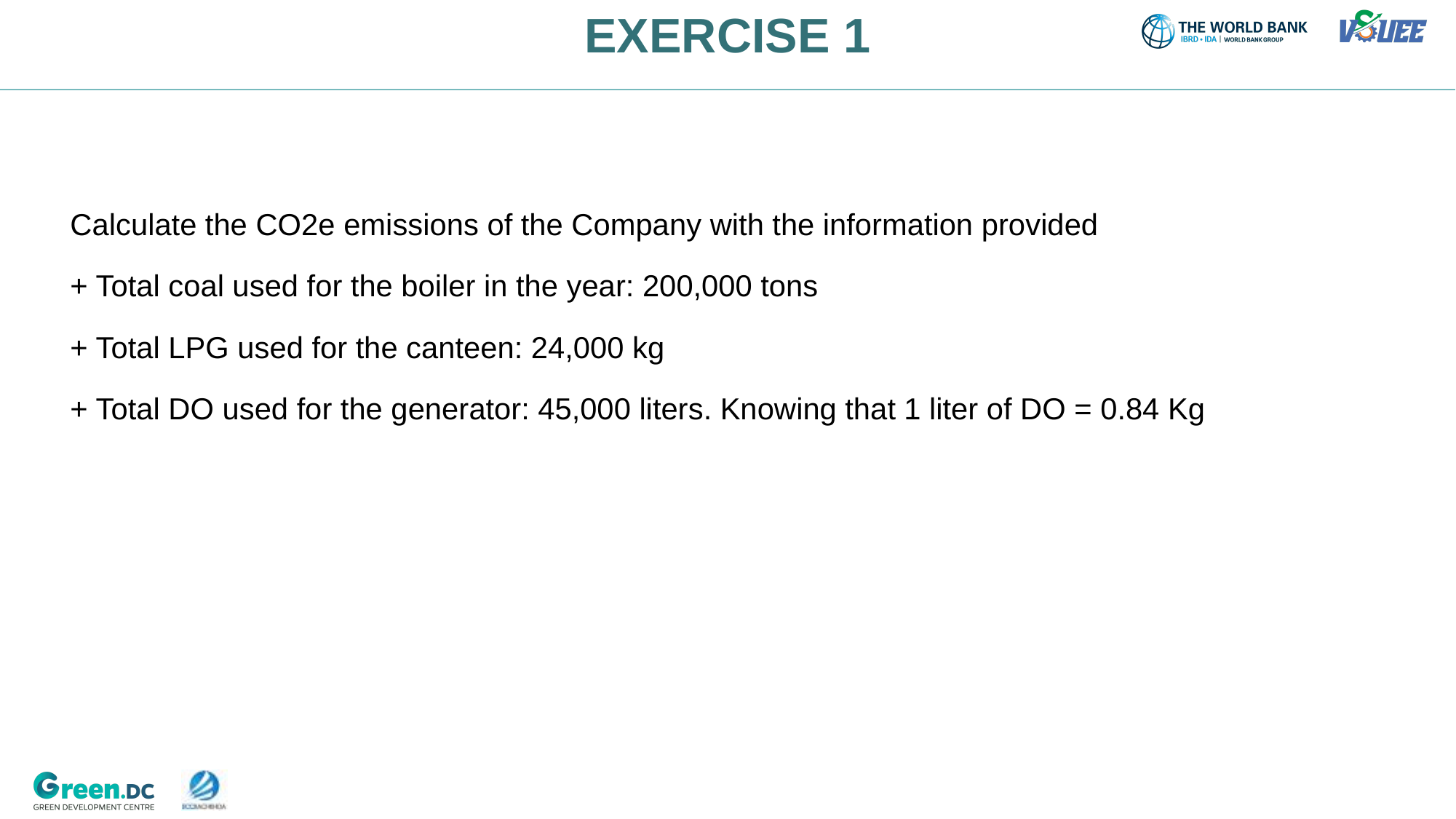

EXERCISE 1
Calculate the CO2e emissions of the Company with the information provided
+ Total coal used for the boiler in the year: 200,000 tons
+ Total LPG used for the canteen: 24,000 kg
+ Total DO used for the generator: 45,000 liters. Knowing that 1 liter of DO = 0.84 Kg